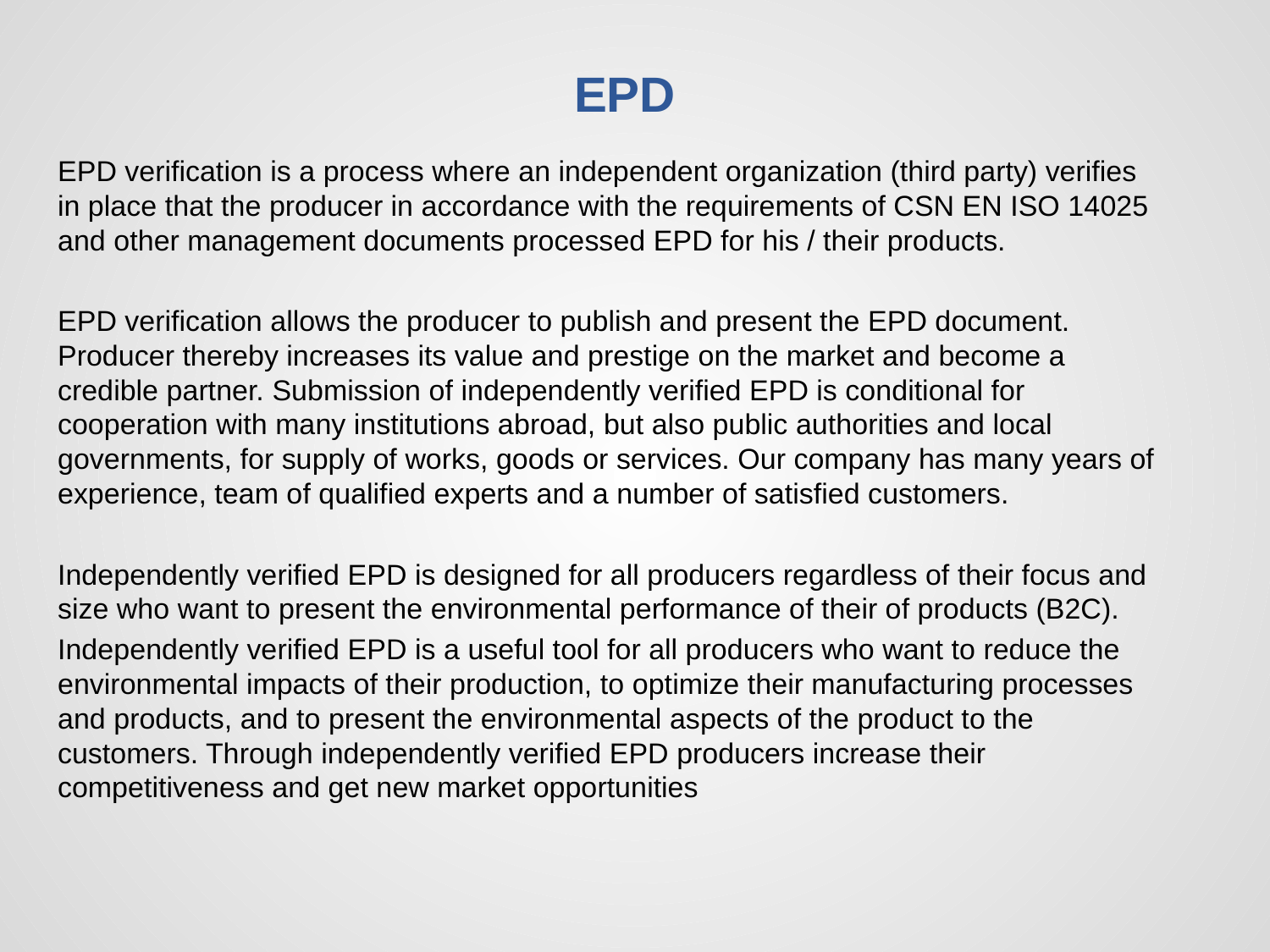

# EPD
EPD verification is a process where an independent organization (third party) verifies in place that the producer in accordance with the requirements of CSN EN ISO 14025 and other management documents processed EPD for his / their products.

EPD verification allows the producer to publish and present the EPD document. Producer thereby increases its value and prestige on the market and become a credible partner. Submission of independently verified EPD is conditional for cooperation with many institutions abroad, but also public authorities and local governments, for supply of works, goods or services. Our company has many years of experience, team of qualified experts and a number of satisfied customers.

Independently verified EPD is designed for all producers regardless of their focus and size who want to present the environmental performance of their of products (B2C).
Independently verified EPD is a useful tool for all producers who want to reduce the environmental impacts of their production, to optimize their manufacturing processes and products, and to present the environmental aspects of the product to the customers. Through independently verified EPD producers increase their competitiveness and get new market opportunities